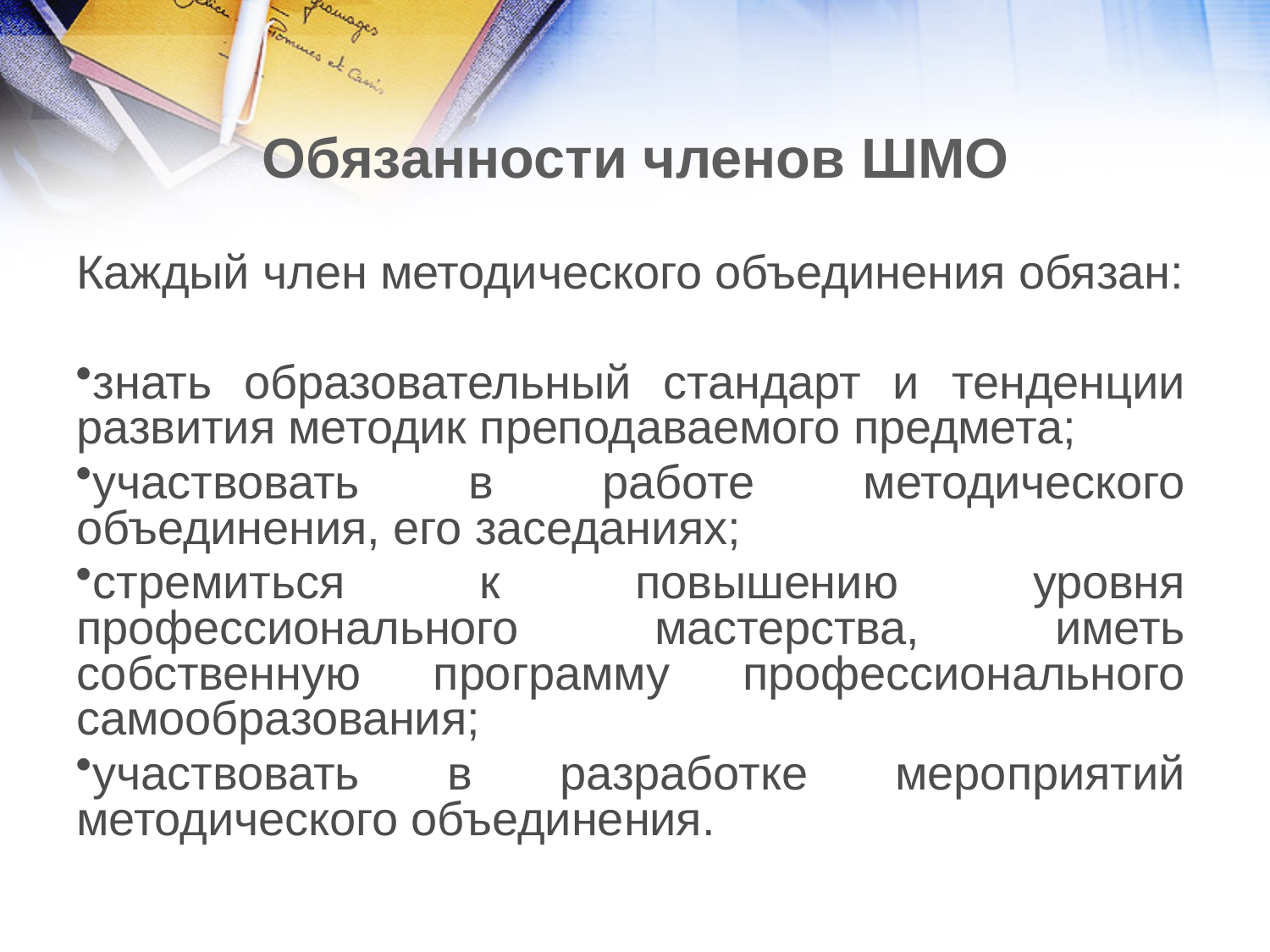

Обязанности членов ШМО
Каждый член методического объединения обязан:

знать образовательный стандарт и тенденции развития методик преподаваемого предмета;
участвовать в работе методического объединения, его заседаниях;
стремиться к повышению уровня профессионального мастерства, иметь собственную программу профессионального самообразования;
участвовать в разработке мероприятий методического объединения.